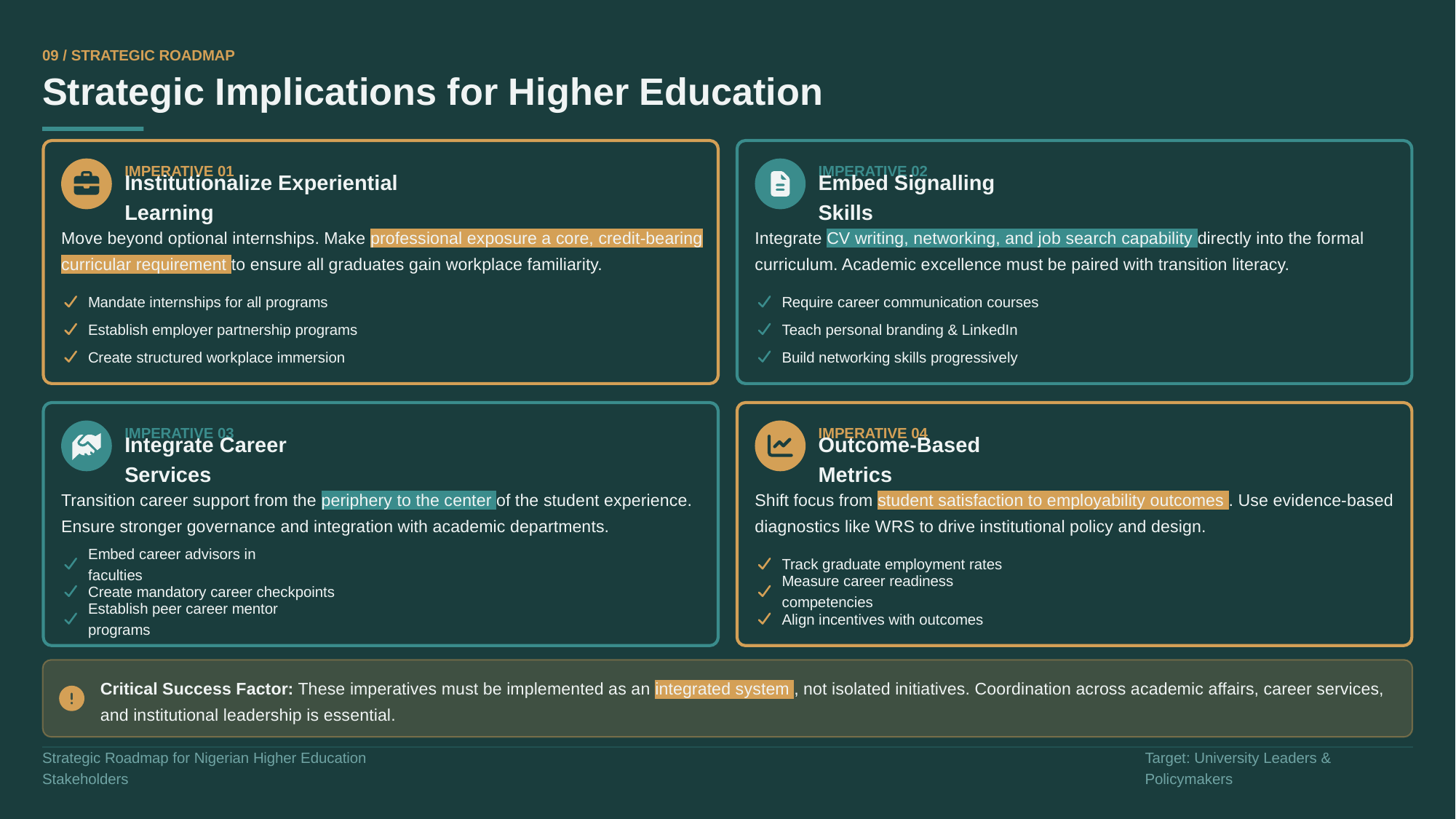

09 / STRATEGIC ROADMAP
Strategic Implications for Higher Education

IMPERATIVE 01

IMPERATIVE 02

Institutionalize Experiential Learning
Embed Signalling Skills
Move beyond optional internships. Make professional exposure a core, credit-bearing curricular requirement to ensure all graduates gain workplace familiarity.
Integrate CV writing, networking, and job search capability directly into the formal curriculum. Academic excellence must be paired with transition literacy.
Mandate internships for all programs
Require career communication courses

Establish employer partnership programs
Teach personal branding & LinkedIn

Create structured workplace immersion
Build networking skills progressively

IMPERATIVE 03

IMPERATIVE 04

Integrate Career Services
Outcome-Based Metrics
Transition career support from the periphery to the center of the student experience. Ensure stronger governance and integration with academic departments.
Shift focus from student satisfaction to employability outcomes . Use evidence-based diagnostics like WRS to drive institutional policy and design.
Embed career advisors in faculties
Track graduate employment rates

Create mandatory career checkpoints
Measure career readiness competencies

Establish peer career mentor programs
Align incentives with outcomes

Critical Success Factor: These imperatives must be implemented as an integrated system , not isolated initiatives. Coordination across academic affairs, career services, and institutional leadership is essential.

Strategic Roadmap for Nigerian Higher Education Stakeholders
Target: University Leaders & Policymakers